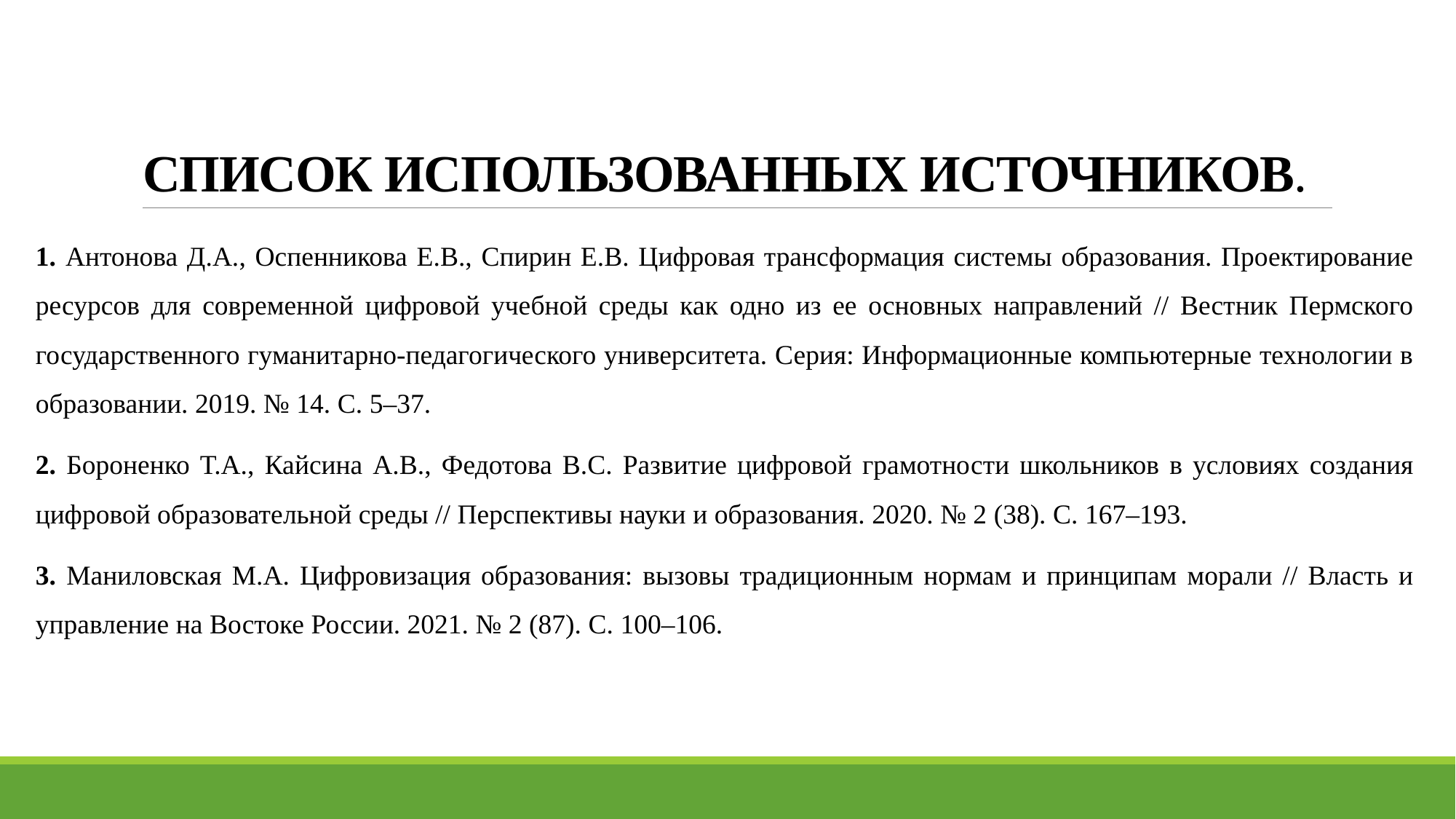

# СПИСОК ИСПОЛЬЗОВАННЫХ ИСТОЧНИКОВ.
1. Антонова Д.А., Оспенникова Е.В., Спирин Е.В. Цифровая трансформация системы образования. Проектирование ресурсов для современной цифровой учебной среды как одно из ее основных направлений // Вестник Пермского государственного гуманитарно-педагогического университета. Серия: Информационные компьютерные технологии в образовании. 2019. № 14. С. 5–37.
2. Бороненко Т.А., Кайсина А.В., Федотова В.С. Развитие цифровой грамотности школьников в условиях создания цифровой образовательной среды // Перспективы науки и образования. 2020. № 2 (38). С. 167–193.
3. Маниловская М.А. Цифровизация образования: вызовы традиционным нормам и принципам морали // Власть и управление на Востоке России. 2021. № 2 (87). С. 100–106.